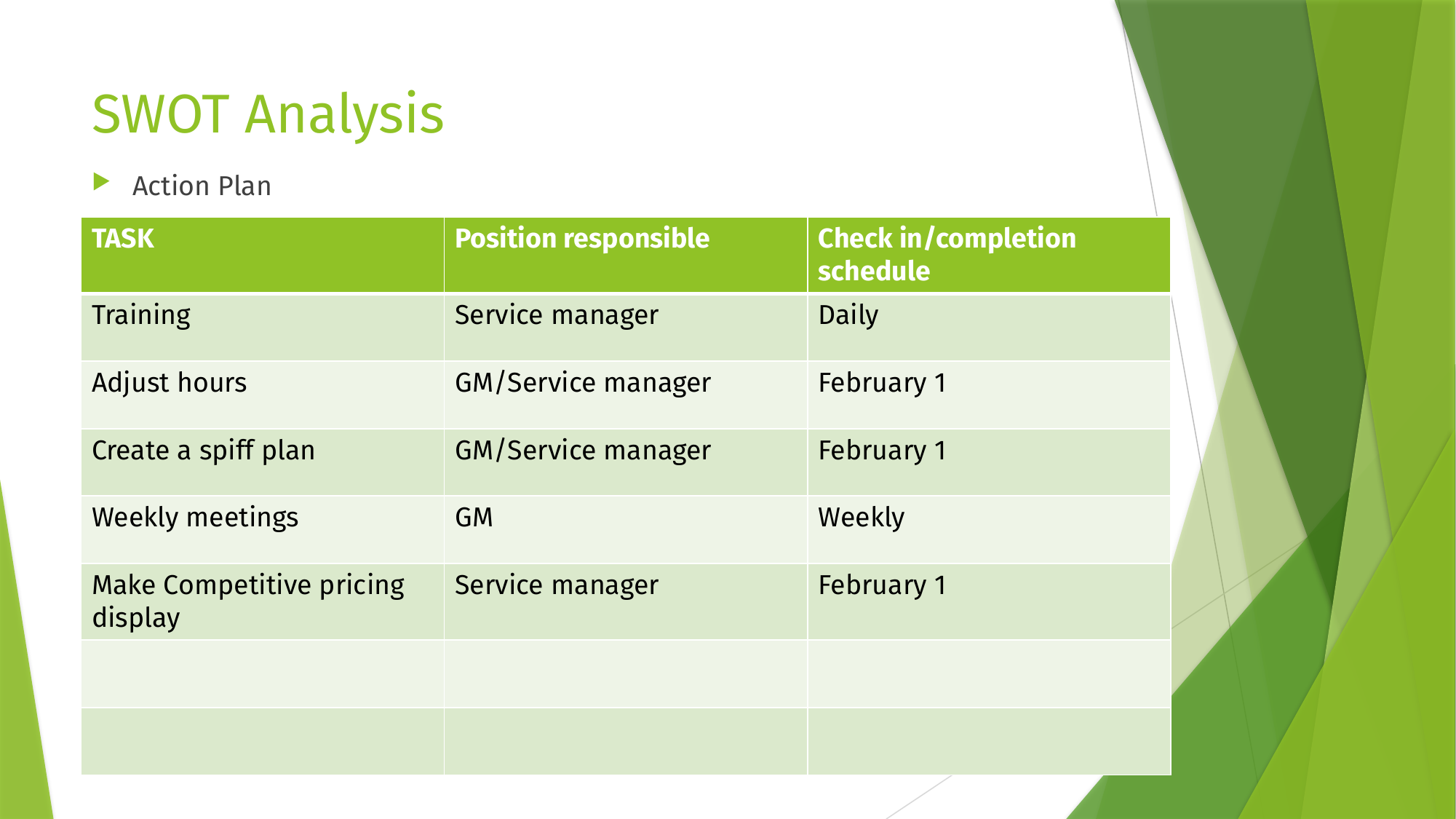

# SWOT Analysis
Action Plan

| TASK | Position responsible | Check in/completion schedule |
| --- | --- | --- |
| Training | Service manager | Daily |
| Adjust hours | GM/Service manager | February 1 |
| Create a spiff plan | GM/Service manager | February 1 |
| Weekly meetings | GM | Weekly |
| Make Competitive pricing display | Service manager | February 1 |
|  |  |  |
|  |  |  |